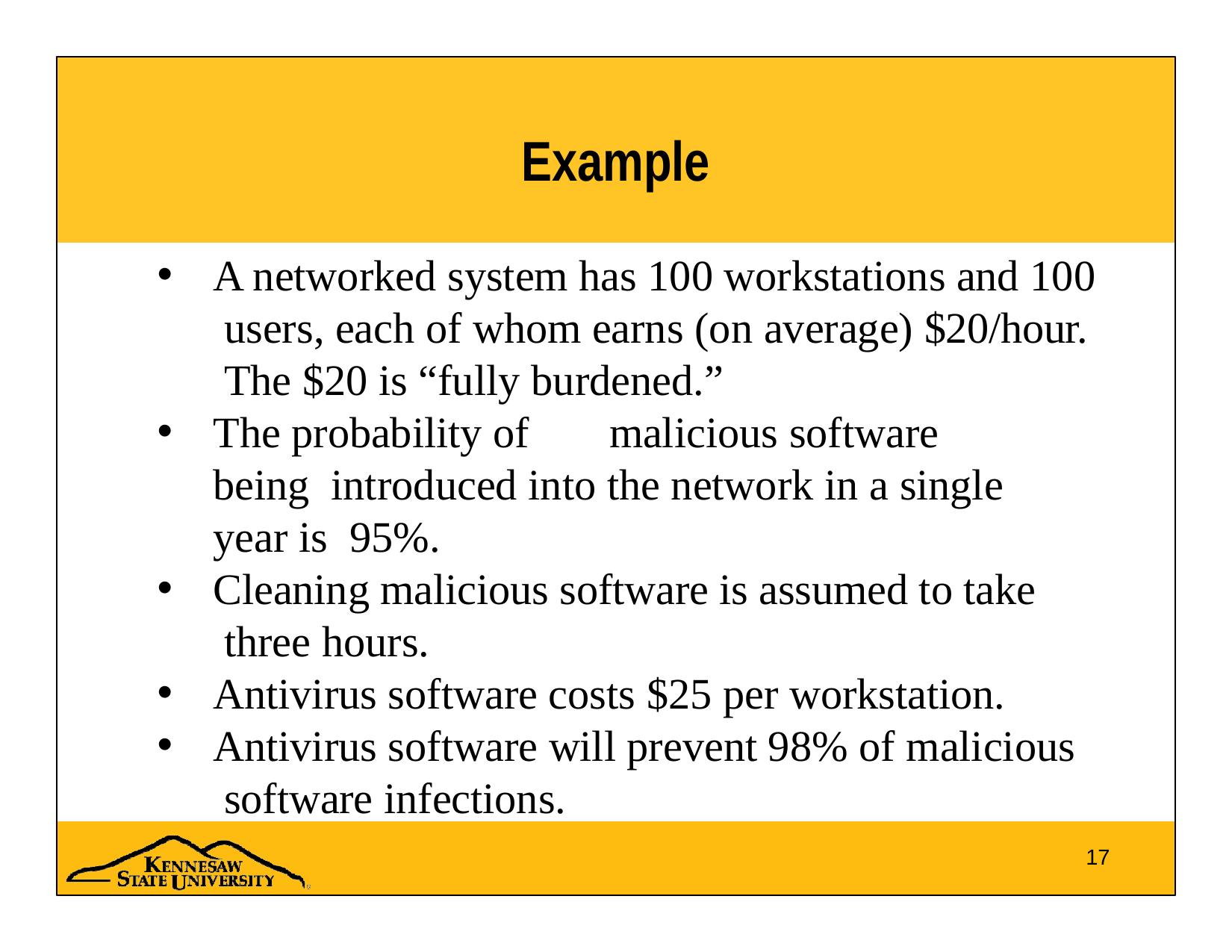

# Example
A networked system has 100 workstations and 100  users, each of whom earns (on average) $20/hour.  The $20 is “fully burdened.”
The probability of	malicious software being  introduced into the network in a single year is  95%.
Cleaning malicious software is assumed to take  three hours.
Antivirus software costs $25 per workstation.
Antivirus software will prevent 98% of malicious  software infections.

17